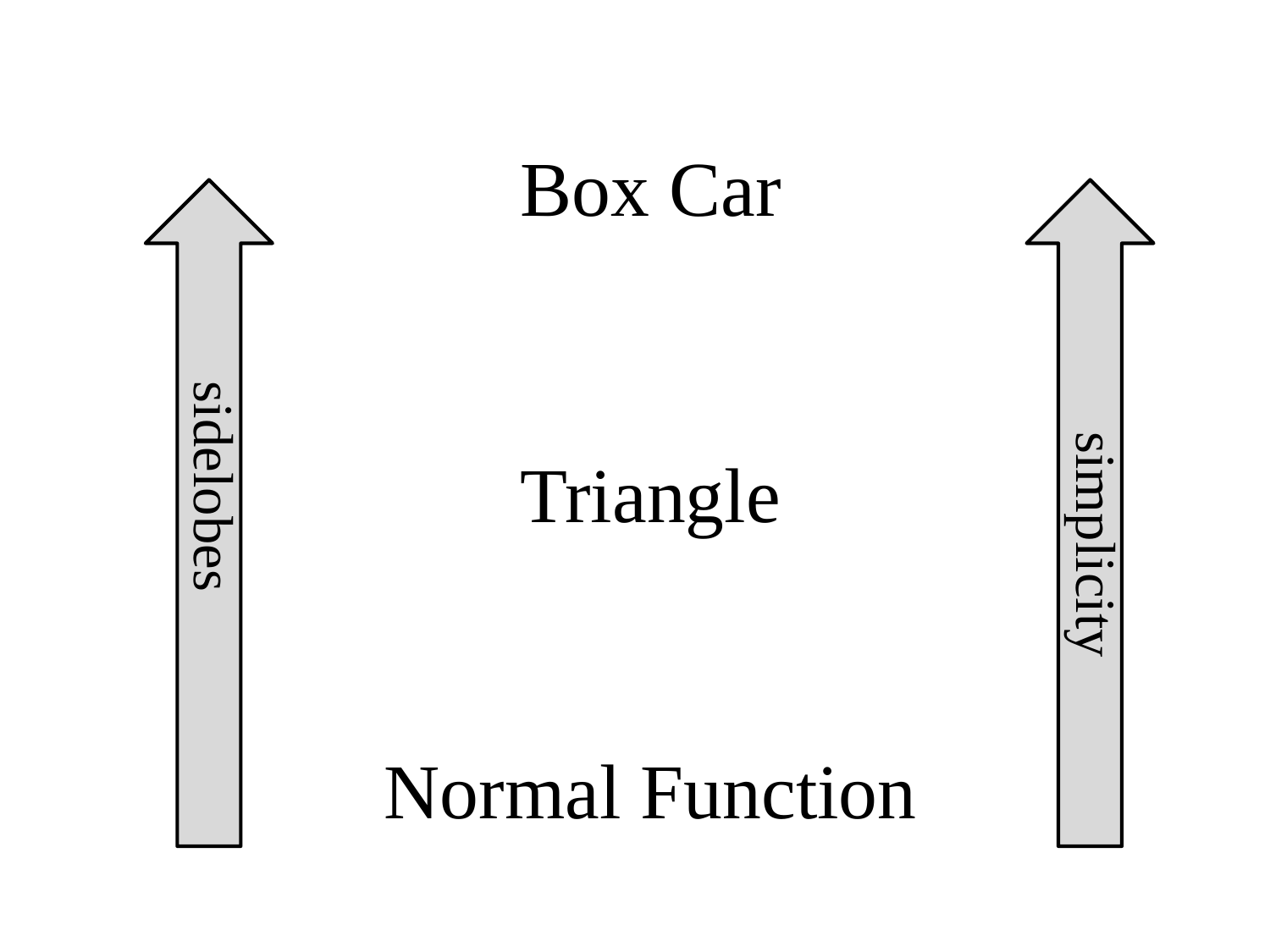

Box Car

sidelobes
Triangle
simplicity
# Normal Function